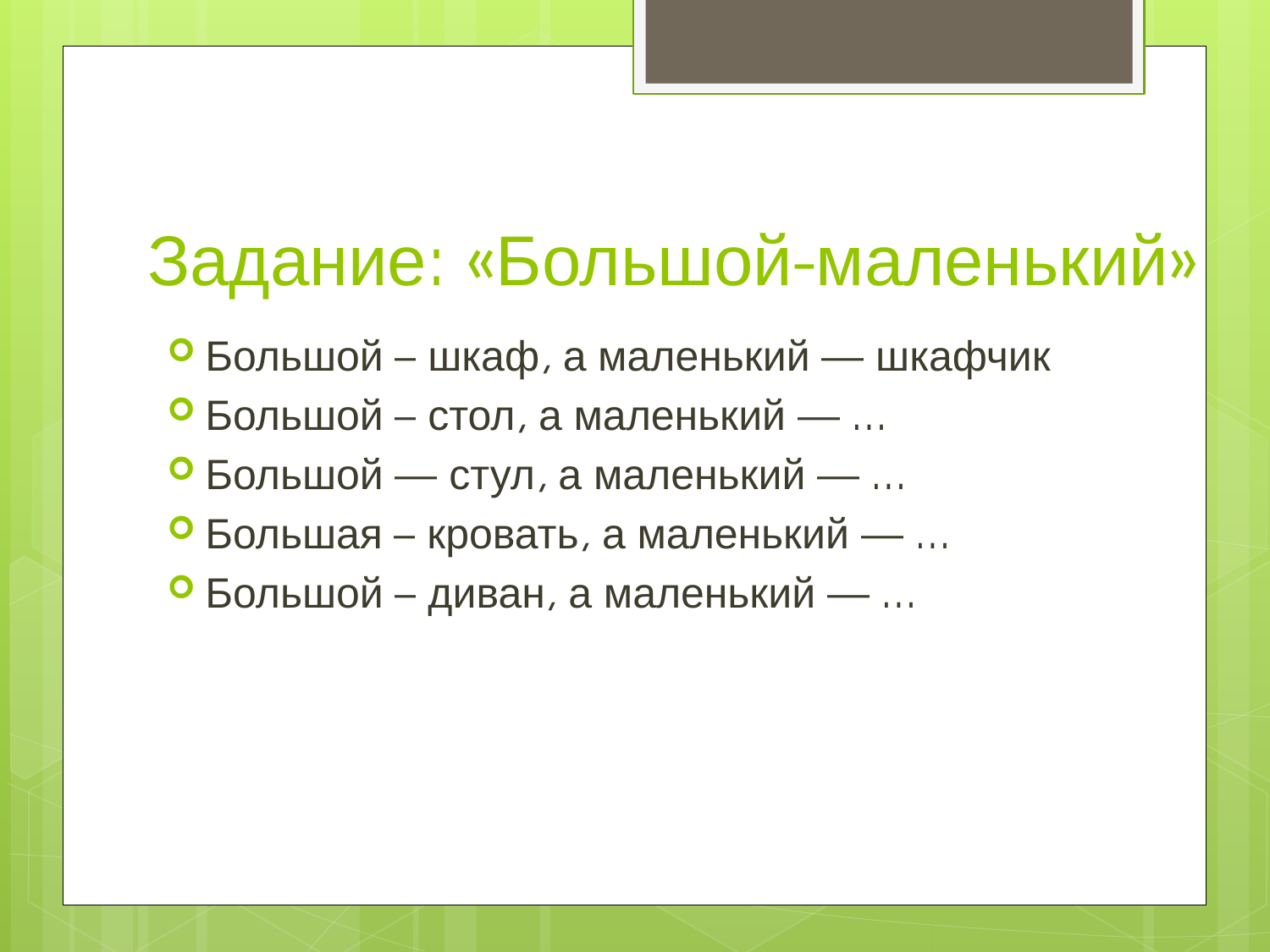

# Задание: «Большой-маленький»
Большой – шкаф, а маленький — шкафчик
Большой – стол, а маленький — …
Большой — стул, а маленький — …
Большая – кровать, а маленький — …
Большой – диван, а маленький — …